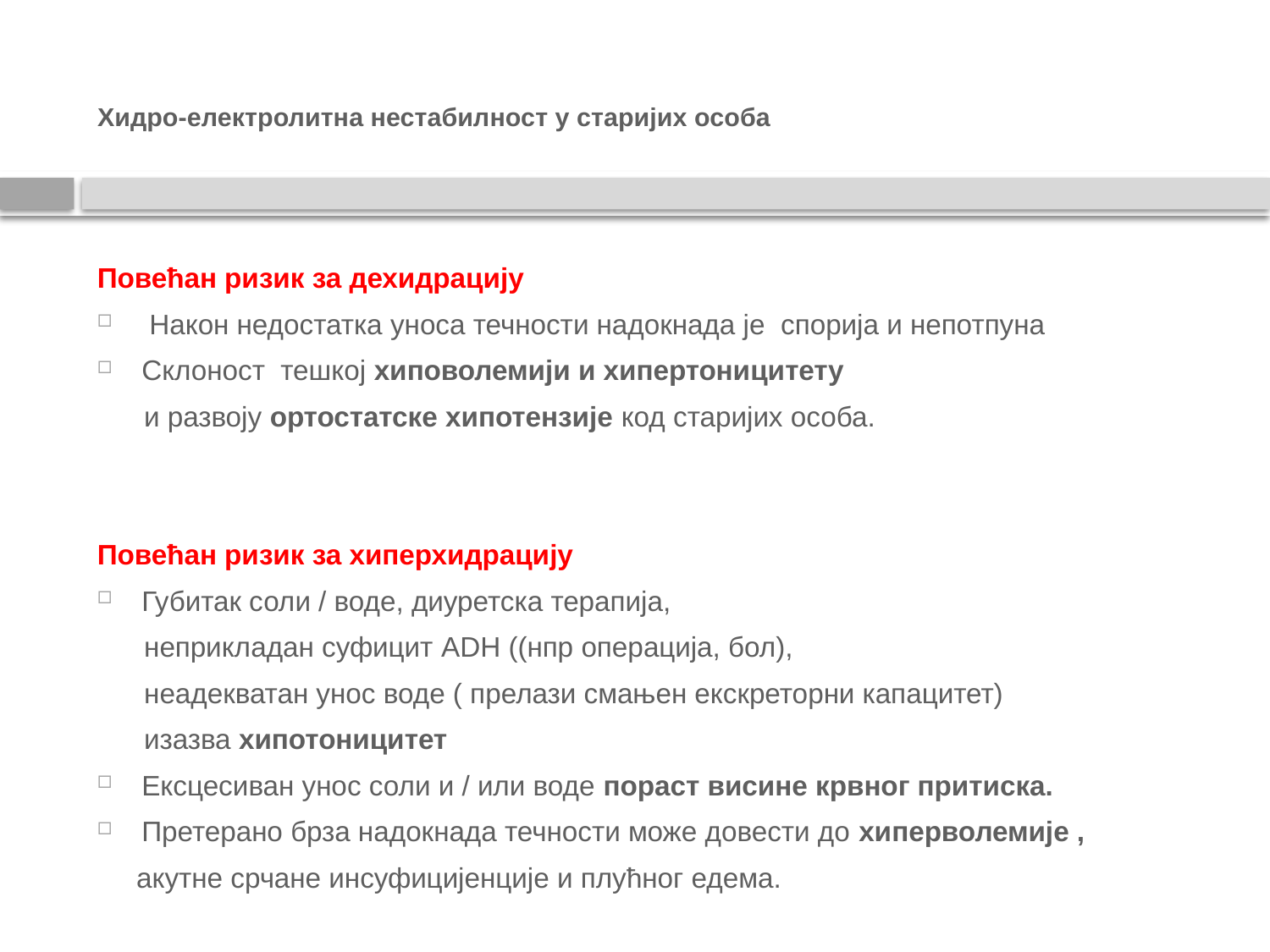

# Хидро-електролитна нестабилност у старијих особа
Повећан ризик за дехидрацију
 Након недостатка уноса течности надокнада је  спорија и непотпуна
Склоност  тешкој хиповолемији и хипертоницитету
      и развоју ортостатске хипотензије код старијих особа.

Повећан ризик за хиперхидрацију
Губитак соли / воде, диуретска терапија,
      неприкладан суфицит ADH ((нпр операција, бол),
      неадекватан унос воде ( прелази смањен екскреторни капацитет)
      изазва хипотоницитет
Ексцесиван унос соли и / или воде пораст висине крвног притиска.
Претерано брза надокнада течности може довести до хиперволемије ,
     акутне срчане инсуфицијенције и плућног едема.